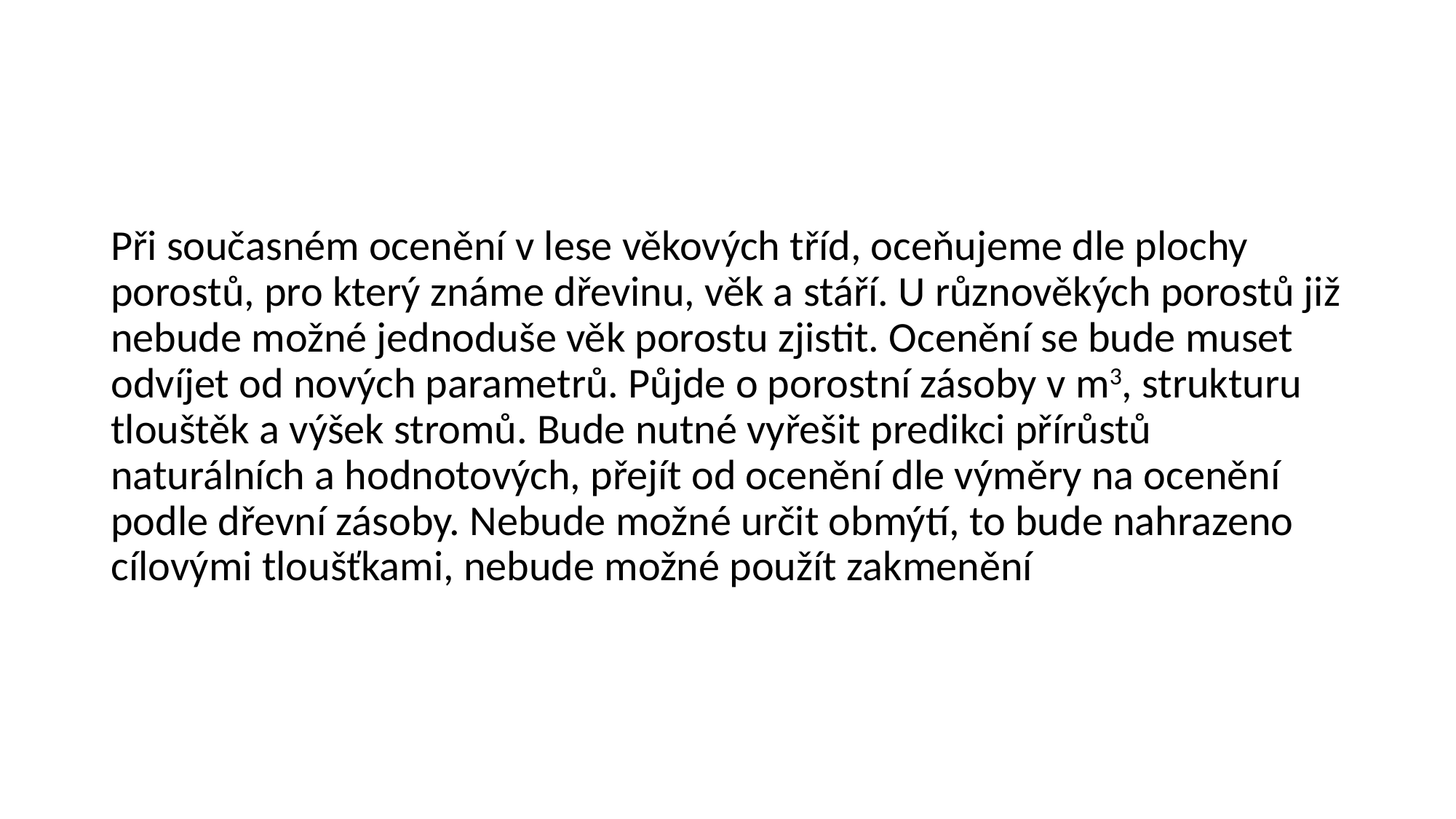

#
Při současném ocenění v lese věkových tříd, oceňujeme dle plochy porostů, pro který známe dřevinu, věk a stáří. U různověkých porostů již nebude možné jednoduše věk porostu zjistit. Ocenění se bude muset odvíjet od nových parametrů. Půjde o porostní zásoby v m3, strukturu tlouštěk a výšek stromů. Bude nutné vyřešit predikci přírůstů naturálních a hodnotových, přejít od ocenění dle výměry na ocenění podle dřevní zásoby. Nebude možné určit obmýtí, to bude nahrazeno cílovými tloušťkami, nebude možné použít zakmenění